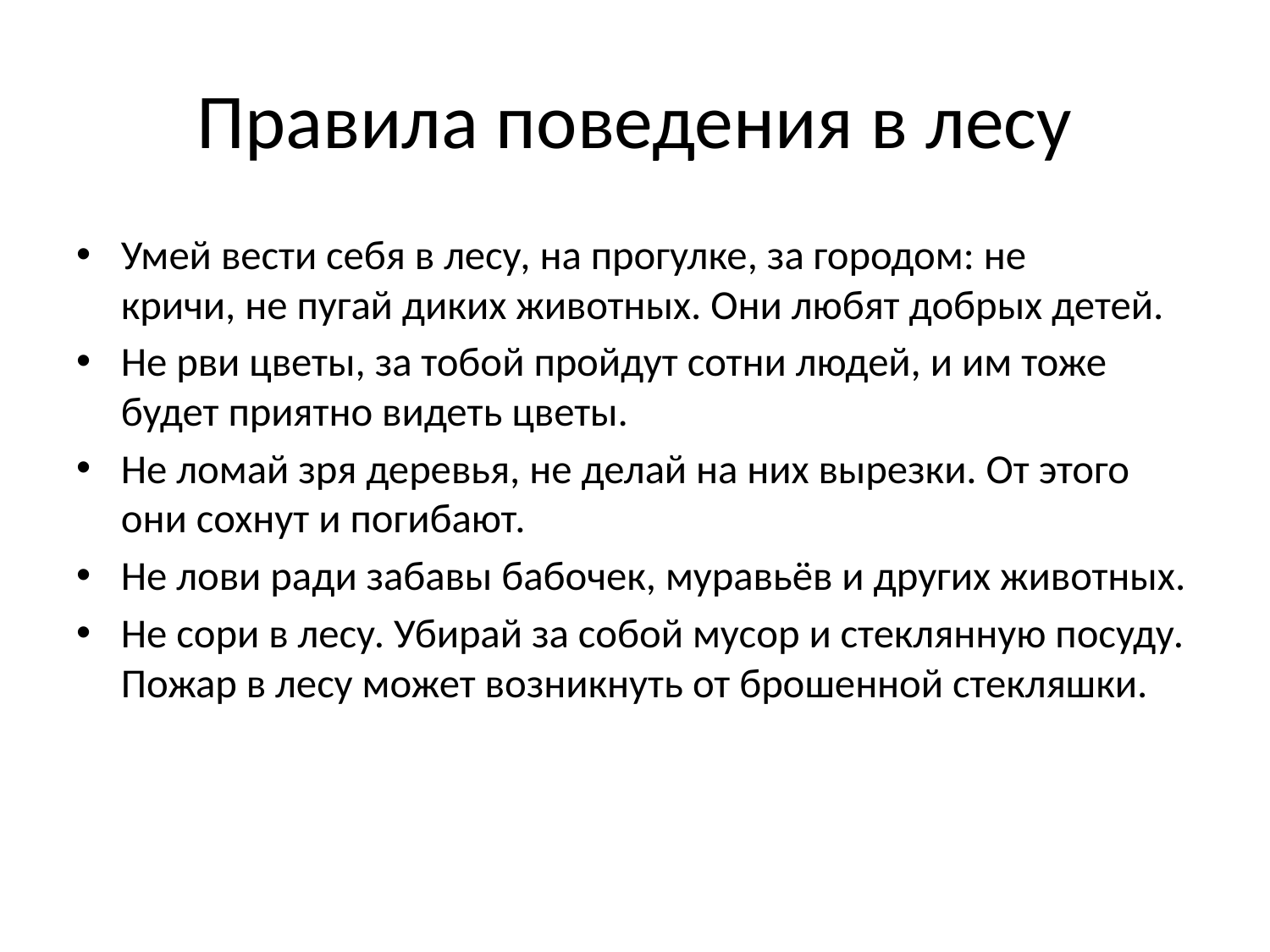

# Правила поведения в лесу
Умей вести себя в лесу, на прогулке, за городом: не кричи, не пугай диких животных. Они любят добрых детей.
Не рви цветы, за тобой пройдут сотни людей, и им тоже будет приятно видеть цветы.
Не ломай зря деревья, не делай на них вырезки. От этого они сохнут и погибают.
Не лови ради забавы бабочек, муравьёв и других животных.
Не сори в лесу. Убирай за собой мусор и стеклянную посуду. 
Пожар в лесу может возникнуть от брошенной стекляшки.